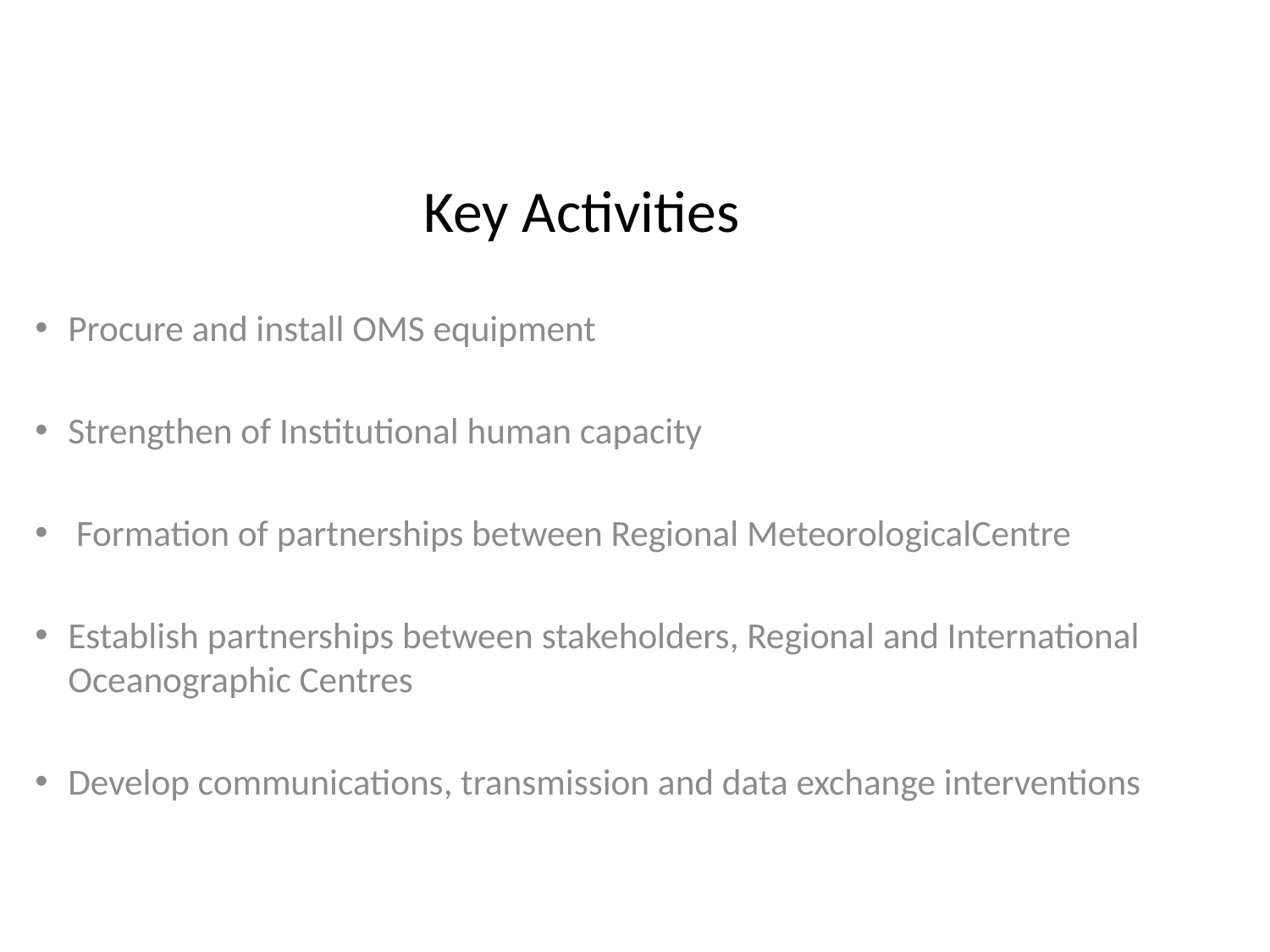

# Key Activities
Procure and install OMS equipment

Strengthen of Institutional human capacity

 Formation of partnerships between Regional MeteorologicalCentre

Establish partnerships between stakeholders, Regional and International Oceanographic Centres

Develop communications, transmission and data exchange interventions